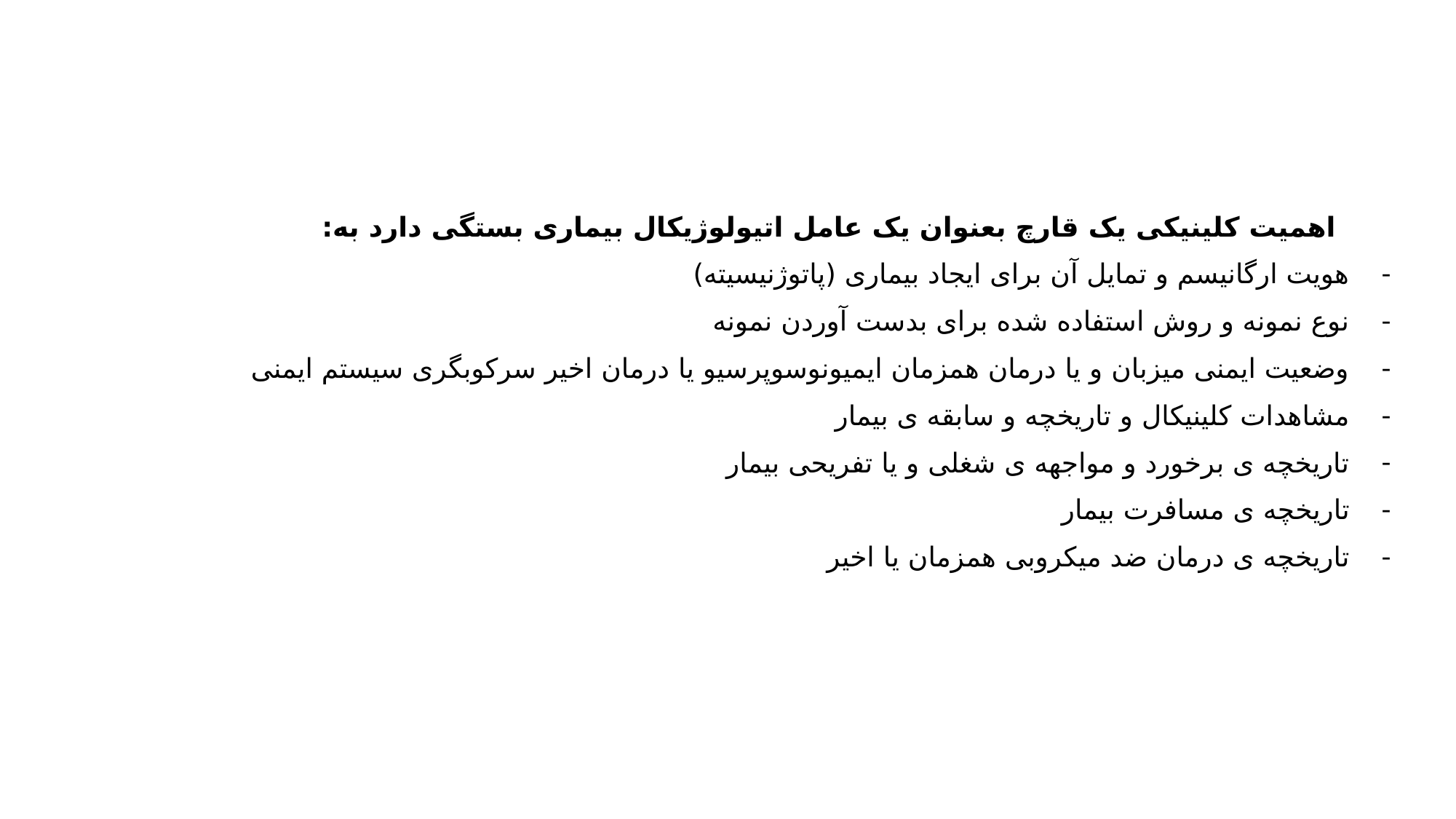

اهمیت کلینیکی یک قارچ بعنوان یک عامل اتیولوژیکال بیماری بستگی دارد به:
هویت ارگانیسم و تمایل آن برای ایجاد بیماری (پاتوژنیسیته)
نوع نمونه و روش استفاده شده برای بدست آوردن نمونه
وضعیت ایمنی میزبان و یا درمان همزمان ایمیونوسوپرسیو یا درمان اخیر سرکوبگری سیستم ایمنی
مشاهدات کلینیکال و تاریخچه و سابقه ی بیمار
تاریخچه ی برخورد و مواجهه ی شغلی و یا تفریحی بیمار
تاریخچه ی مسافرت بیمار
تاریخچه ی درمان ضد میکروبی همزمان یا اخیر